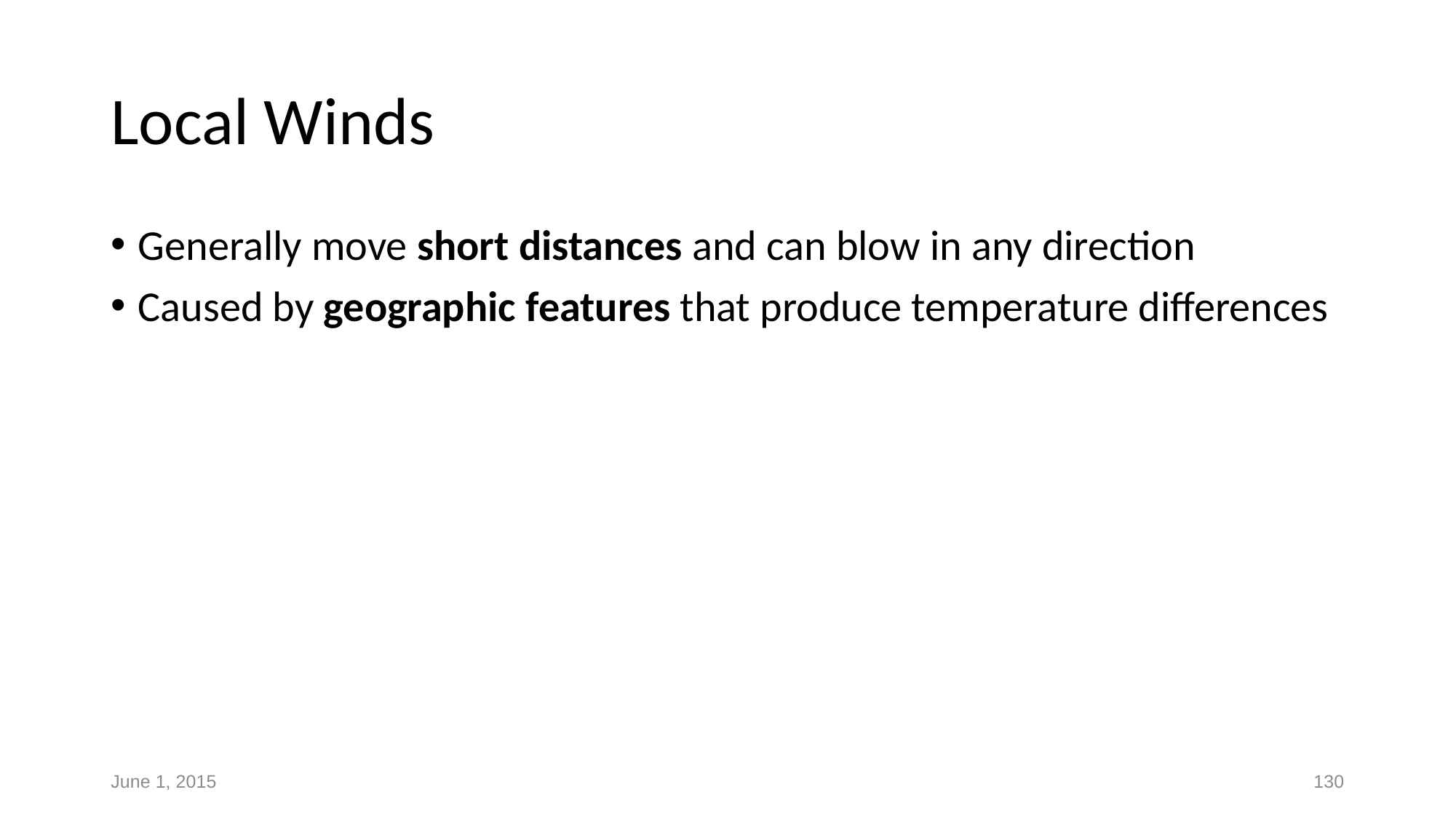

# Local Winds
Generally move short distances and can blow in any direction
Caused by geographic features that produce temperature differences
June 1, 2015
130